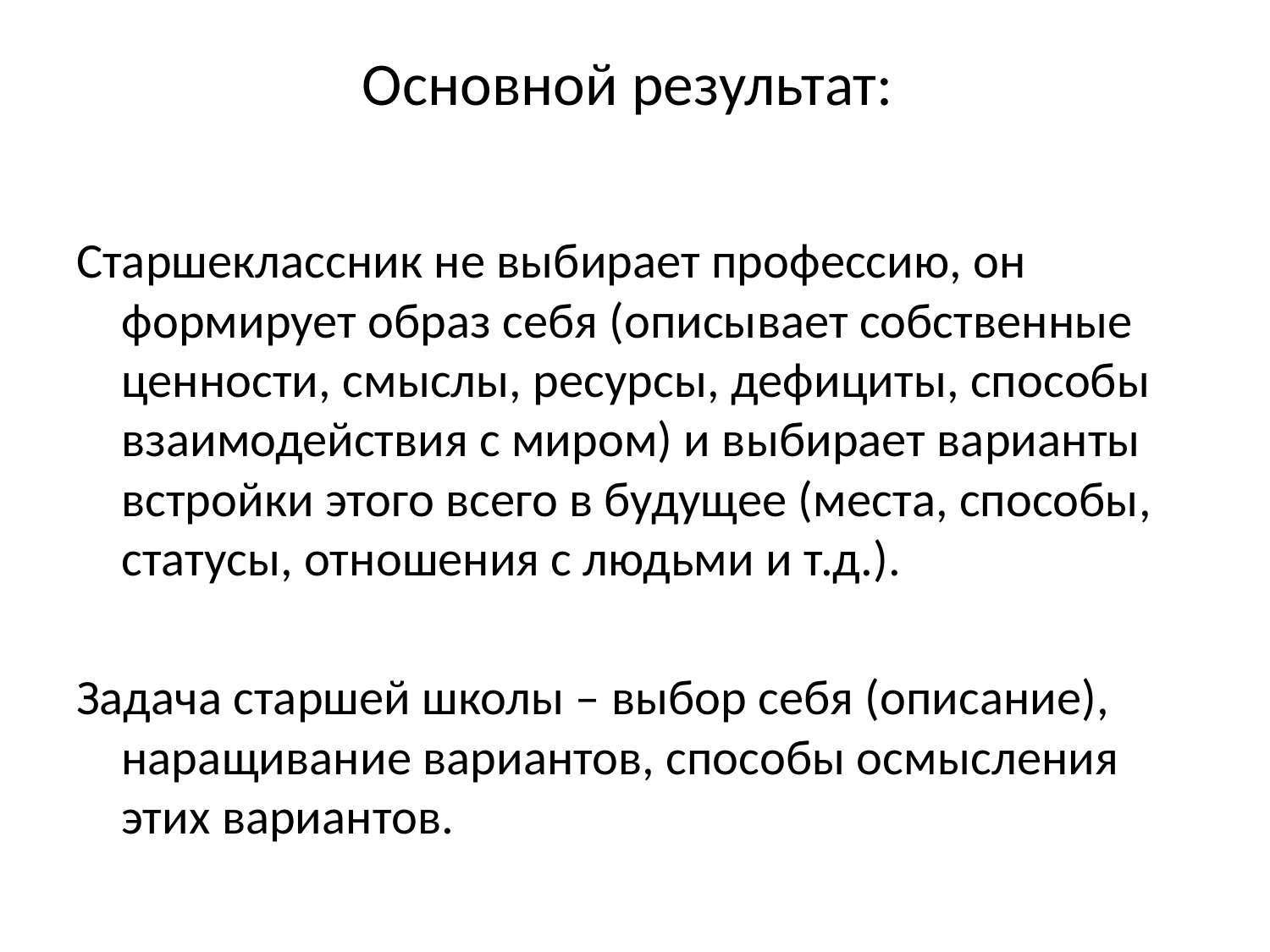

# Основной результат:
Старшеклассник не выбирает профессию, он формирует образ себя (описывает собственные ценности, смыслы, ресурсы, дефициты, способы взаимодействия с миром) и выбирает варианты встройки этого всего в будущее (места, способы, статусы, отношения с людьми и т.д.).

Задача старшей школы – выбор себя (описание), наращивание вариантов, способы осмысления этих вариантов.